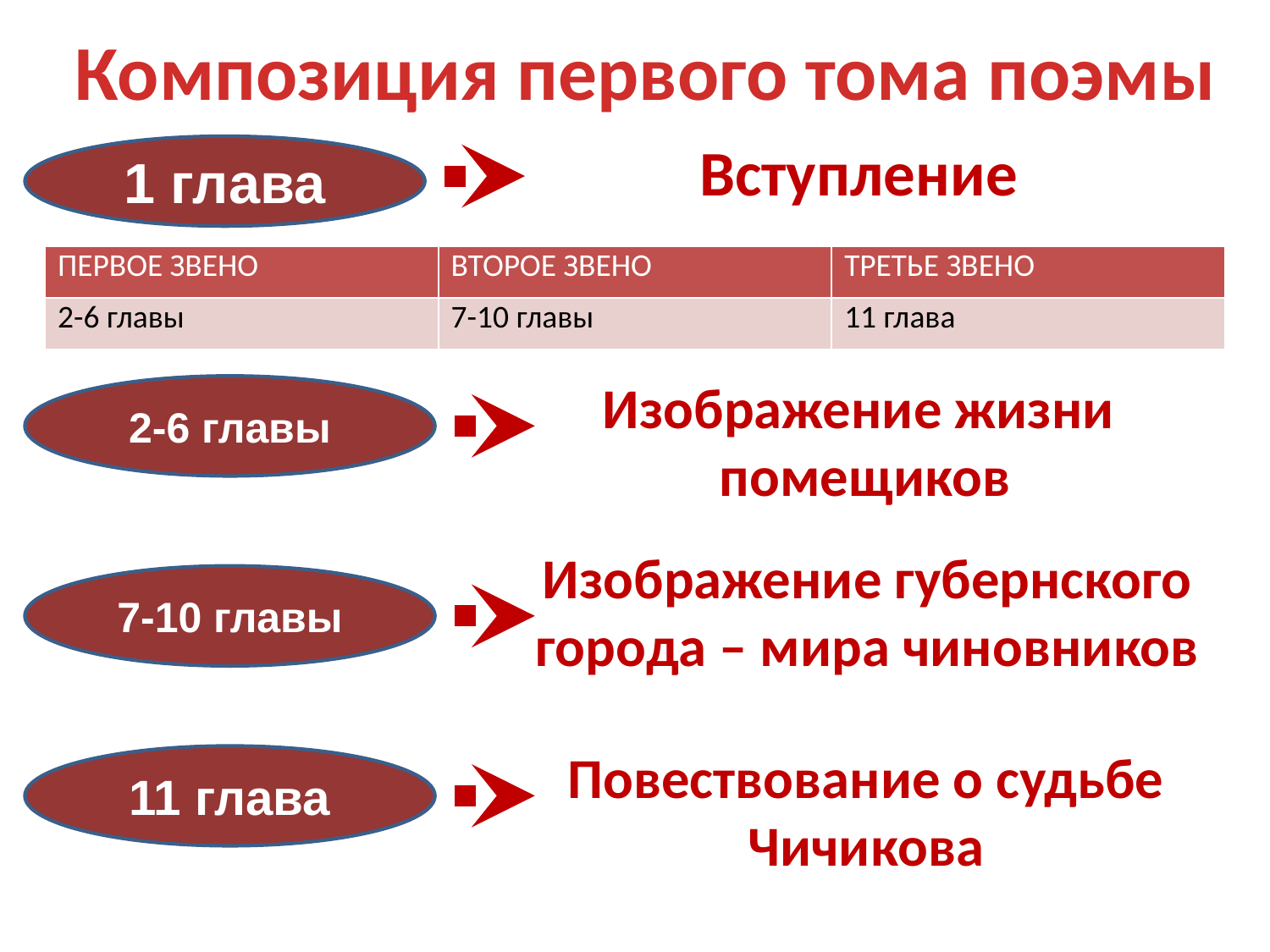

Композиция первого тома поэмы
Вступление
1 глава
| ПЕРВОЕ ЗВЕНО | ВТОРОЕ ЗВЕНО | ТРЕТЬЕ ЗВЕНО |
| --- | --- | --- |
| 2-6 главы | 7-10 главы | 11 глава |
Изображение жизни
помещиков
2-6 главы
Изображение губернского
города – мира чиновников
7-10 главы
Повествование о судьбе
Чичикова
11 глава